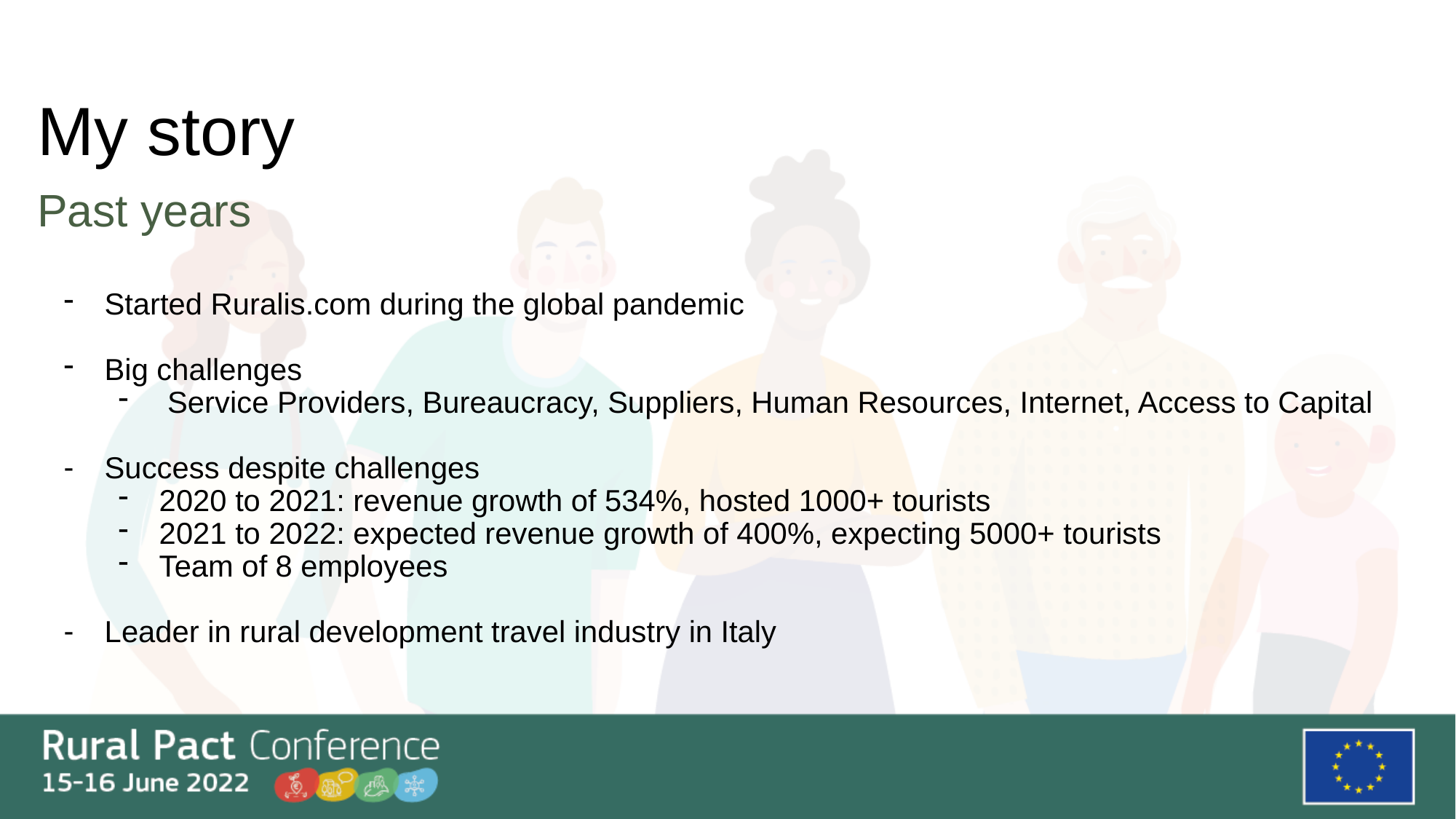

# My story
Past years
Started Ruralis.com during the global pandemic

Big challenges
 Service Providers, Bureaucracy, Suppliers, Human Resources, Internet, Access to Capital

Success despite challenges
2020 to 2021: revenue growth of 534%, hosted 1000+ tourists
2021 to 2022: expected revenue growth of 400%, expecting 5000+ tourists
Team of 8 employees

Leader in rural development travel industry in Italy